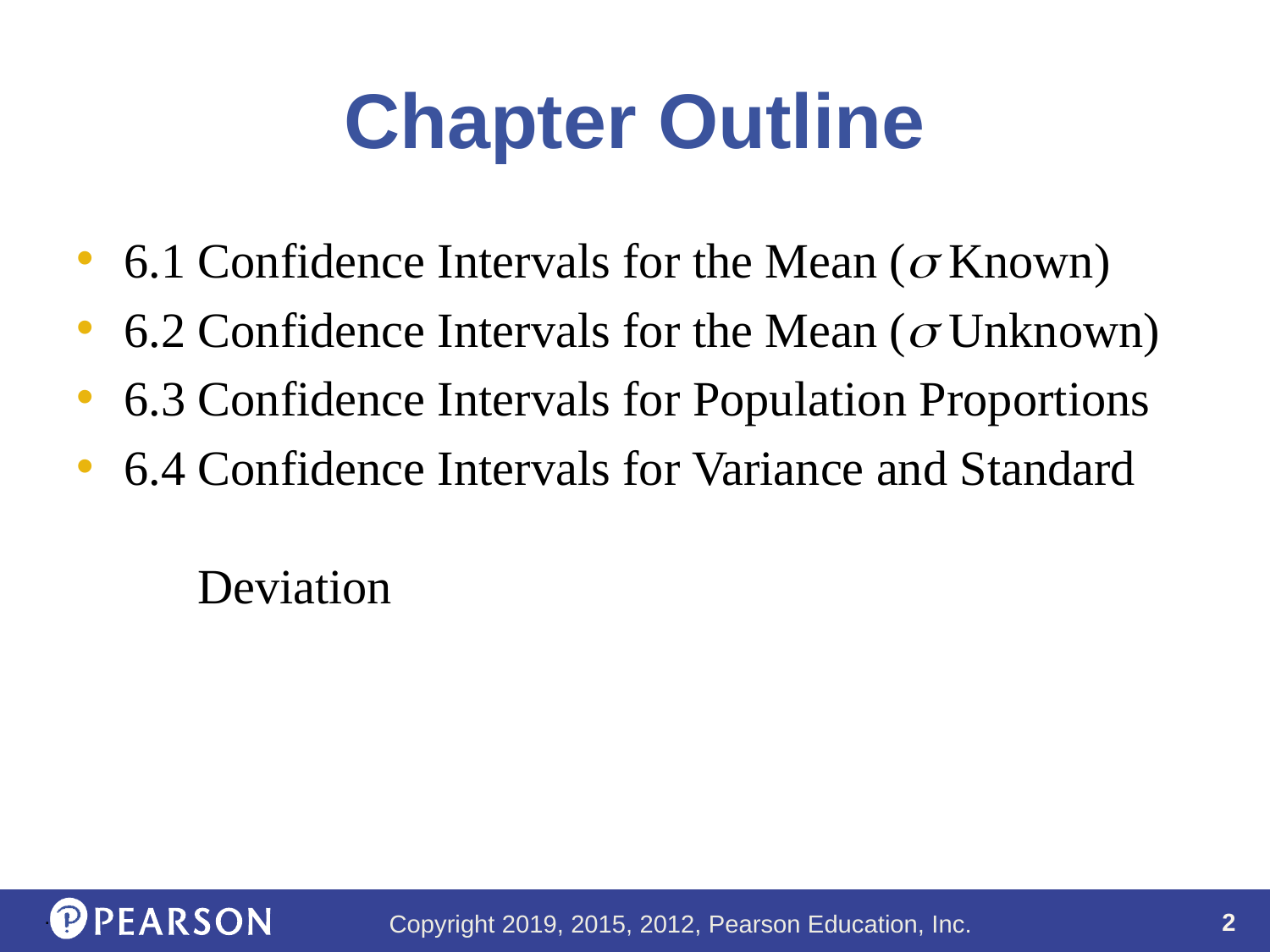

# Chapter Outline
6.1 Confidence Intervals for the Mean (σ Known)
6.2 Confidence Intervals for the Mean (σ Unknown)
6.3 Confidence Intervals for Population Proportions
6.4 Confidence Intervals for Variance and Standard
      Deviation
.